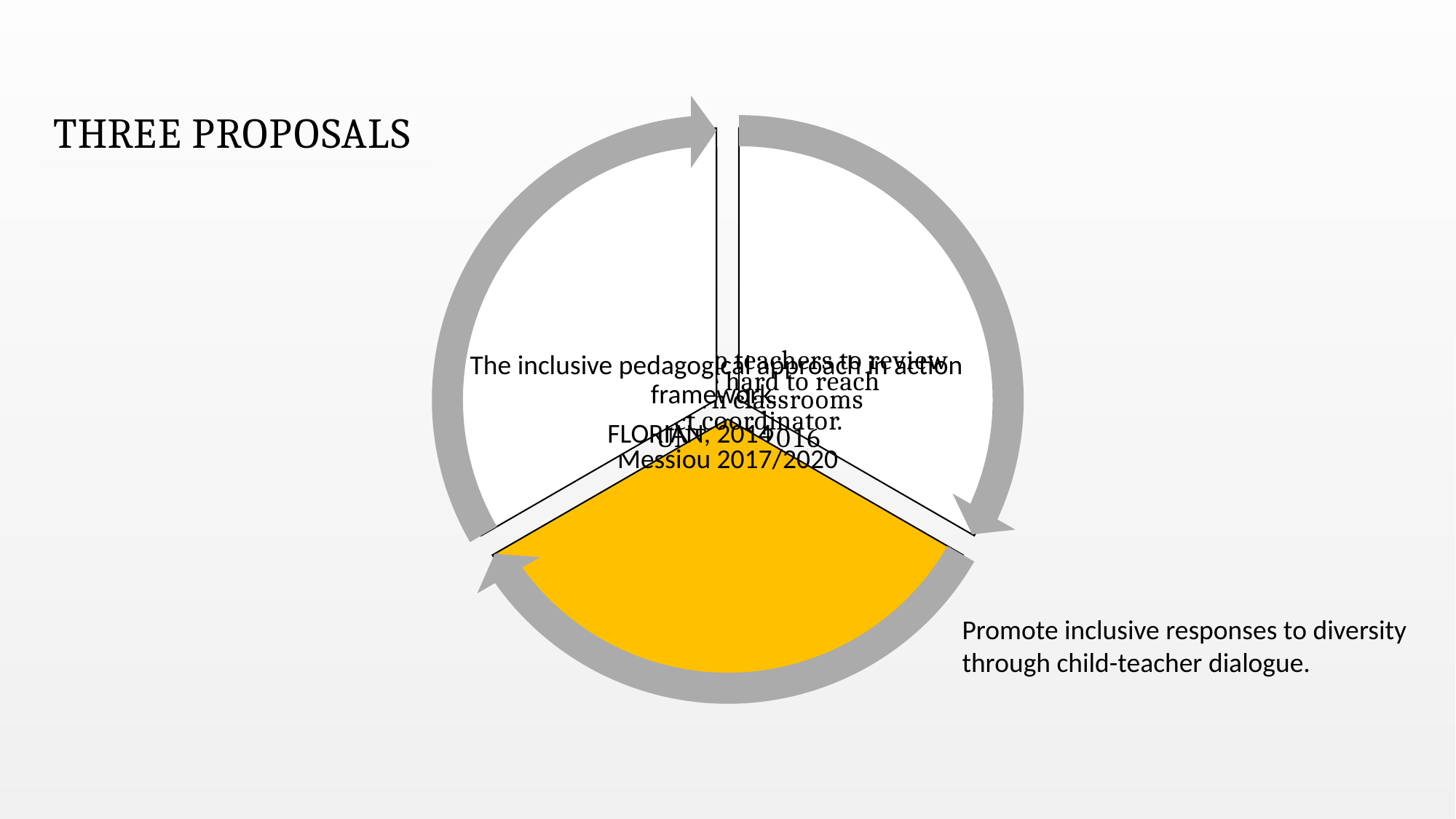

Indicators to help teachers to review
their own classrooms
UNESCO 2016

Reaching the hard to reach
Project coordinator.
Messiou 2017/2020

The inclusive pedagogical approach in action framework.
FLORIAN, 2014
THREE PROPOSALS
Promote inclusive responses to diversity through child-teacher dialogue.